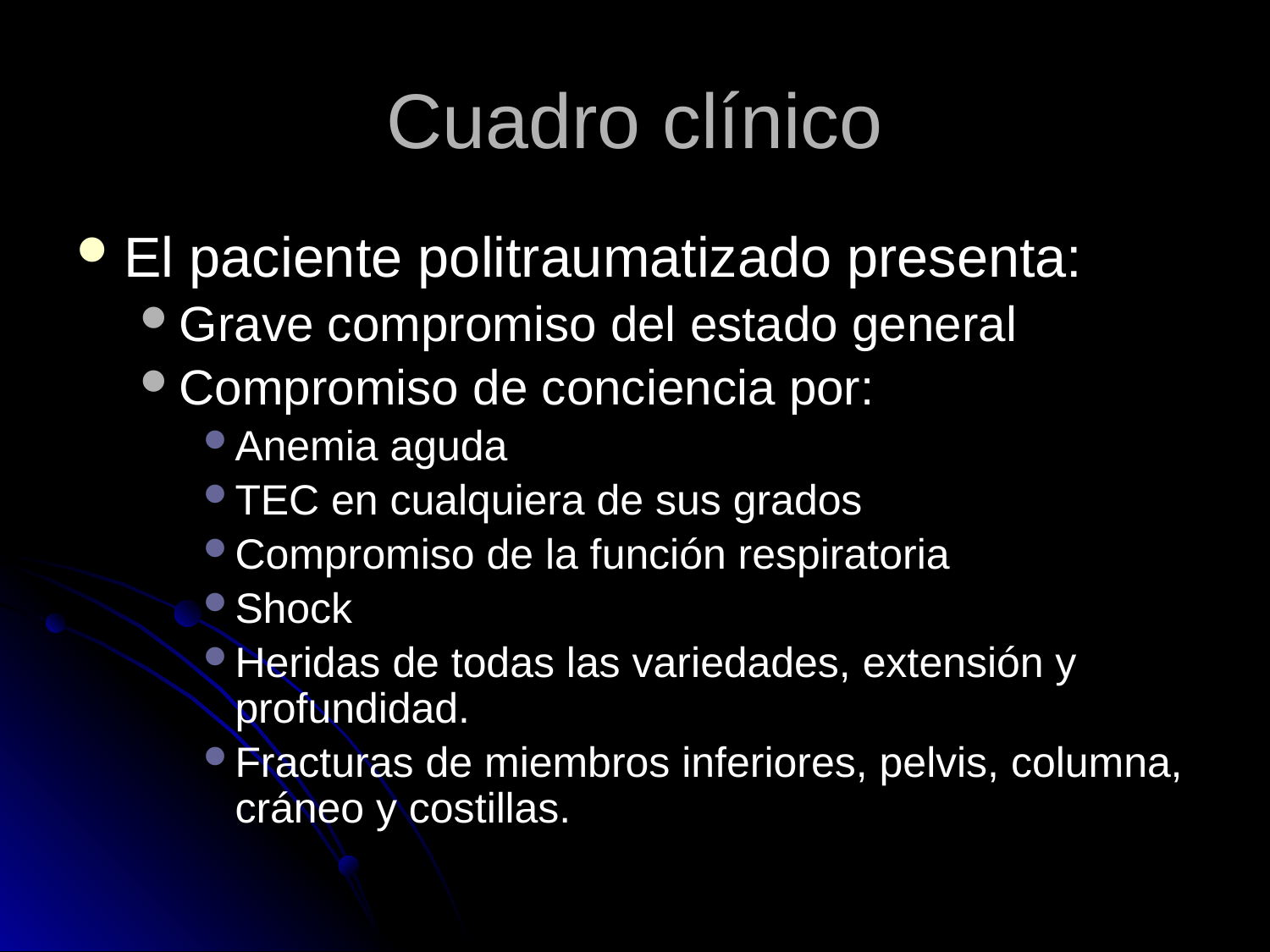

# Cuadro clínico
El paciente politraumatizado presenta:
Grave compromiso del estado general
Compromiso de conciencia por:
Anemia aguda
TEC en cualquiera de sus grados
Compromiso de la función respiratoria
Shock
Heridas de todas las variedades, extensión y profundidad.
Fracturas de miembros inferiores, pelvis, columna, cráneo y costillas.